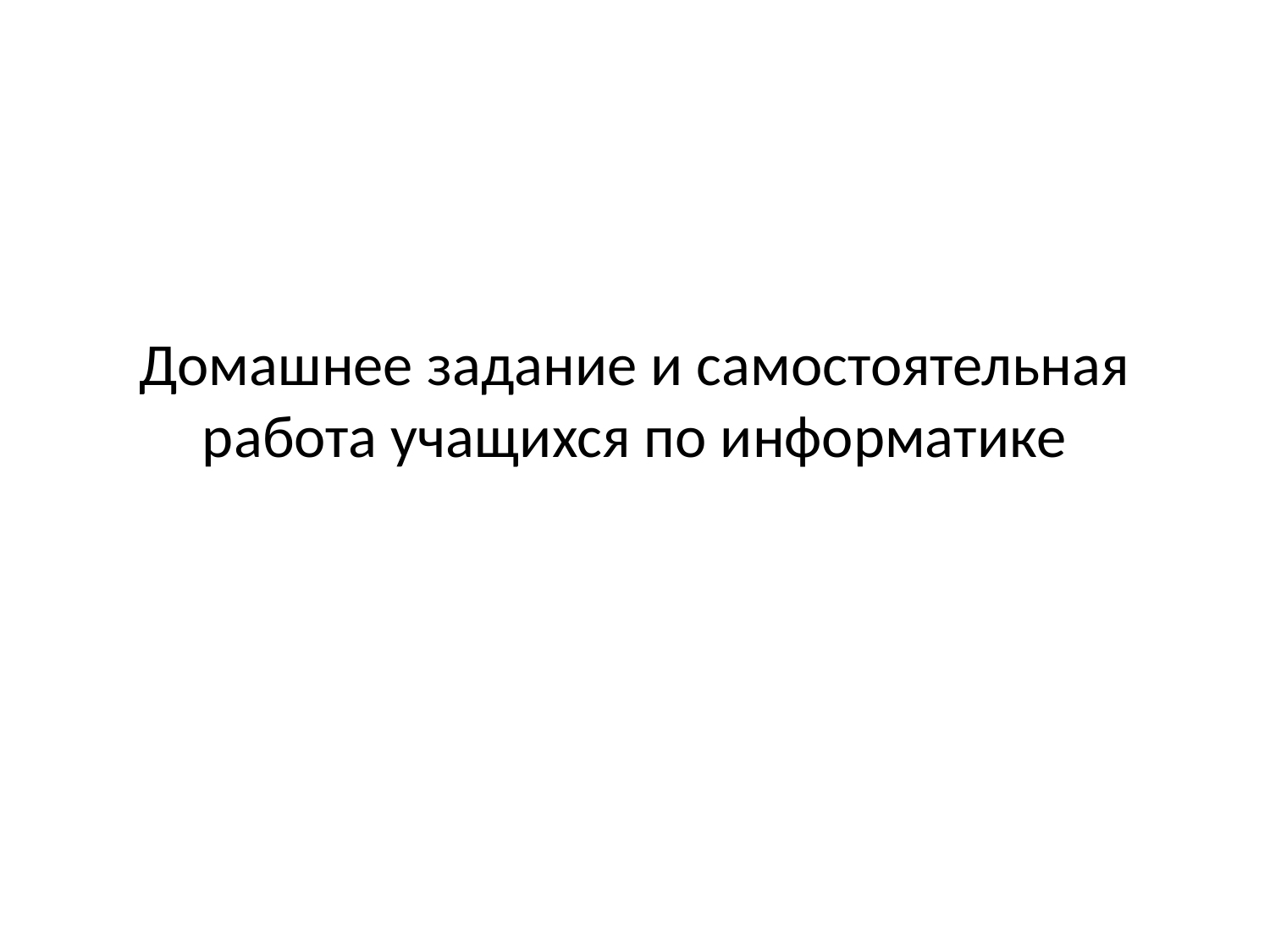

# Домашнее задание и самостоятельная работа учащихся по информатике